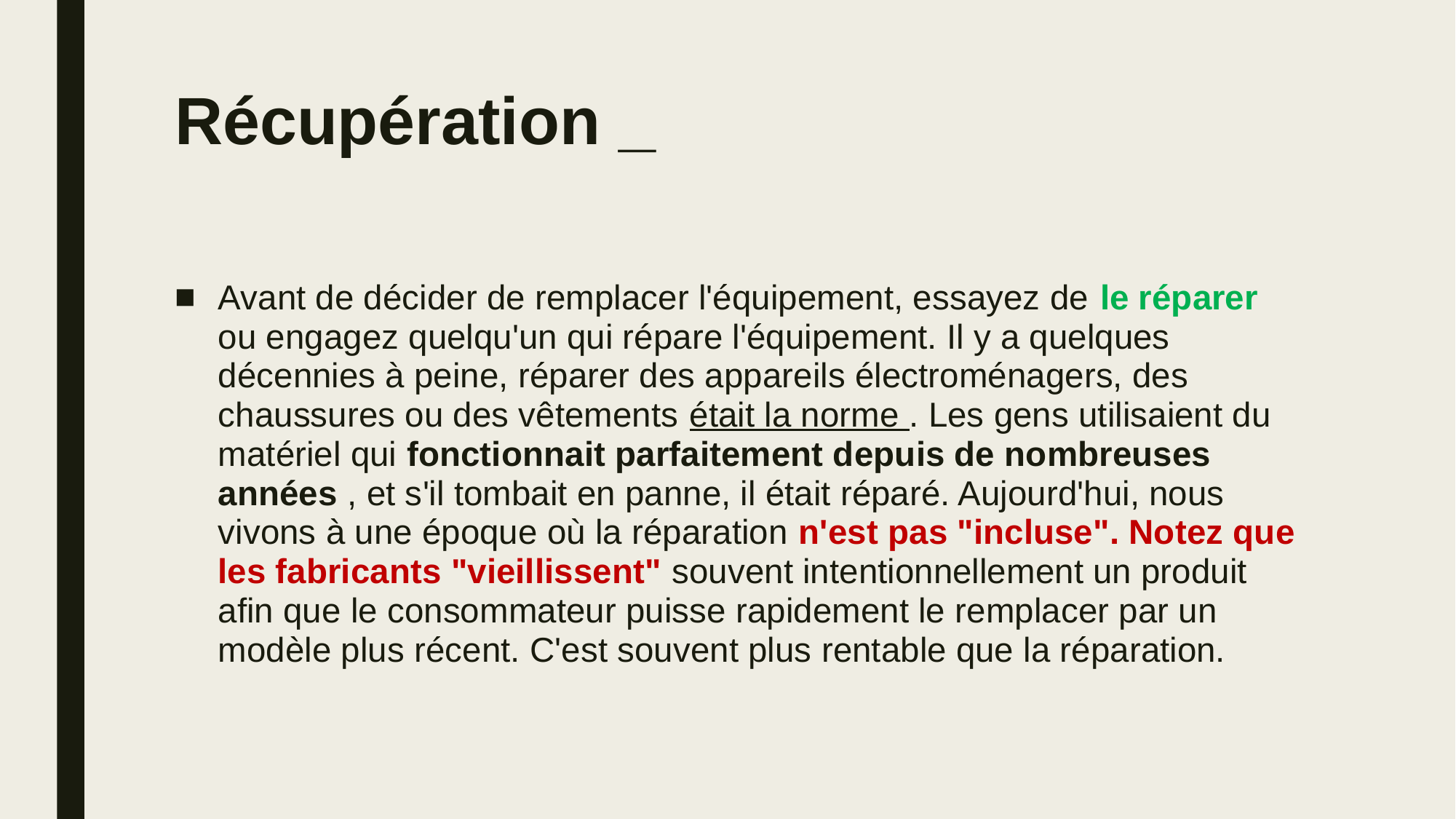

# Récupération _
Avant de décider de remplacer l'équipement, essayez de le réparer ou engagez quelqu'un qui répare l'équipement. Il y a quelques décennies à peine, réparer des appareils électroménagers, des chaussures ou des vêtements était la norme . Les gens utilisaient du matériel qui fonctionnait parfaitement depuis de nombreuses années , et s'il tombait en panne, il était réparé. Aujourd'hui, nous vivons à une époque où la réparation n'est pas "incluse". Notez que les fabricants "vieillissent" souvent intentionnellement un produit afin que le consommateur puisse rapidement le remplacer par un modèle plus récent. C'est souvent plus rentable que la réparation.